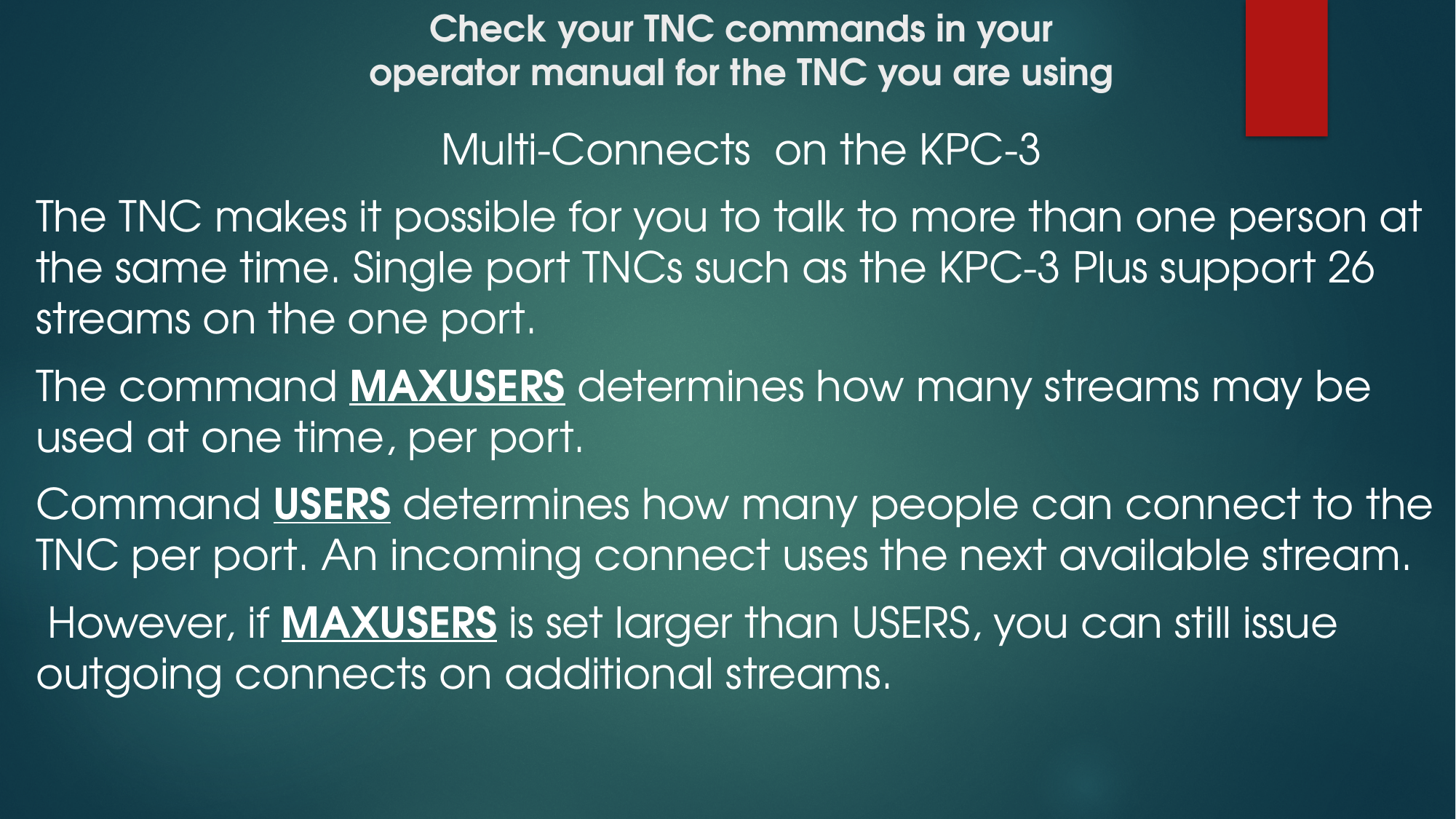

Check your TNC commands in your operator manual for the TNC you are using
Multi-Connects  on the KPC-3

The TNC makes it possible for you to talk to more than one person at the same time. Single port TNCs such as the KPC-3 Plus support 26 streams on the one port.

The command MAXUSERS determines how many streams may be used at one time, per port.

Command USERS determines how many people can connect to the TNC per port. An incoming connect uses the next available stream.

 However, if MAXUSERS is set larger than USERS, you can still issue outgoing connects on additional streams.